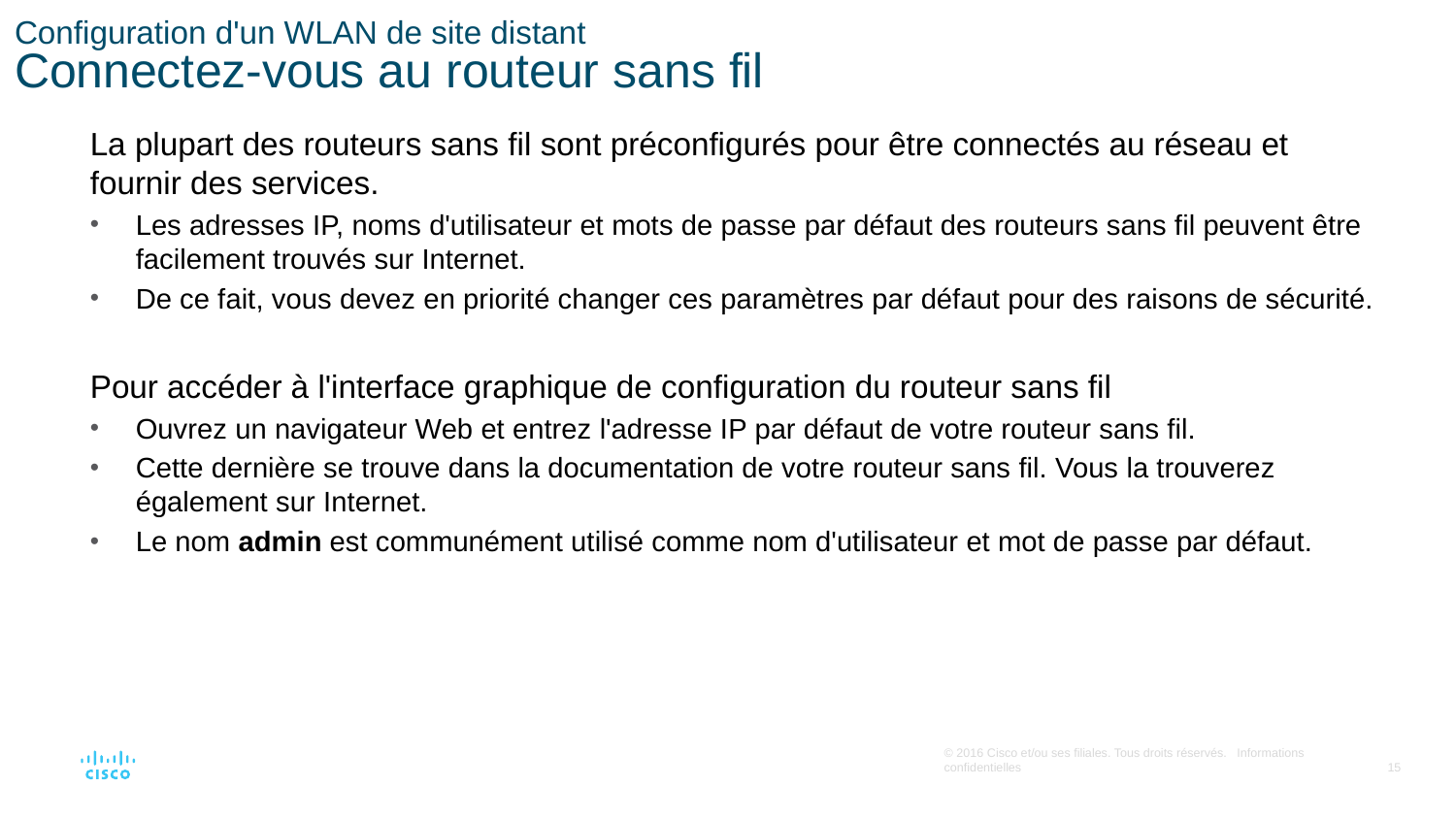

# Configuration d'un WLAN de site distant Connectez-vous au routeur sans fil
La plupart des routeurs sans fil sont préconfigurés pour être connectés au réseau et fournir des services.
Les adresses IP, noms d'utilisateur et mots de passe par défaut des routeurs sans fil peuvent être facilement trouvés sur Internet.
De ce fait, vous devez en priorité changer ces paramètres par défaut pour des raisons de sécurité.

Pour accéder à l'interface graphique de configuration du routeur sans fil
Ouvrez un navigateur Web et entrez l'adresse IP par défaut de votre routeur sans fil.
Cette dernière se trouve dans la documentation de votre routeur sans fil. Vous la trouverez également sur Internet.
Le nom admin est communément utilisé comme nom d'utilisateur et mot de passe par défaut.